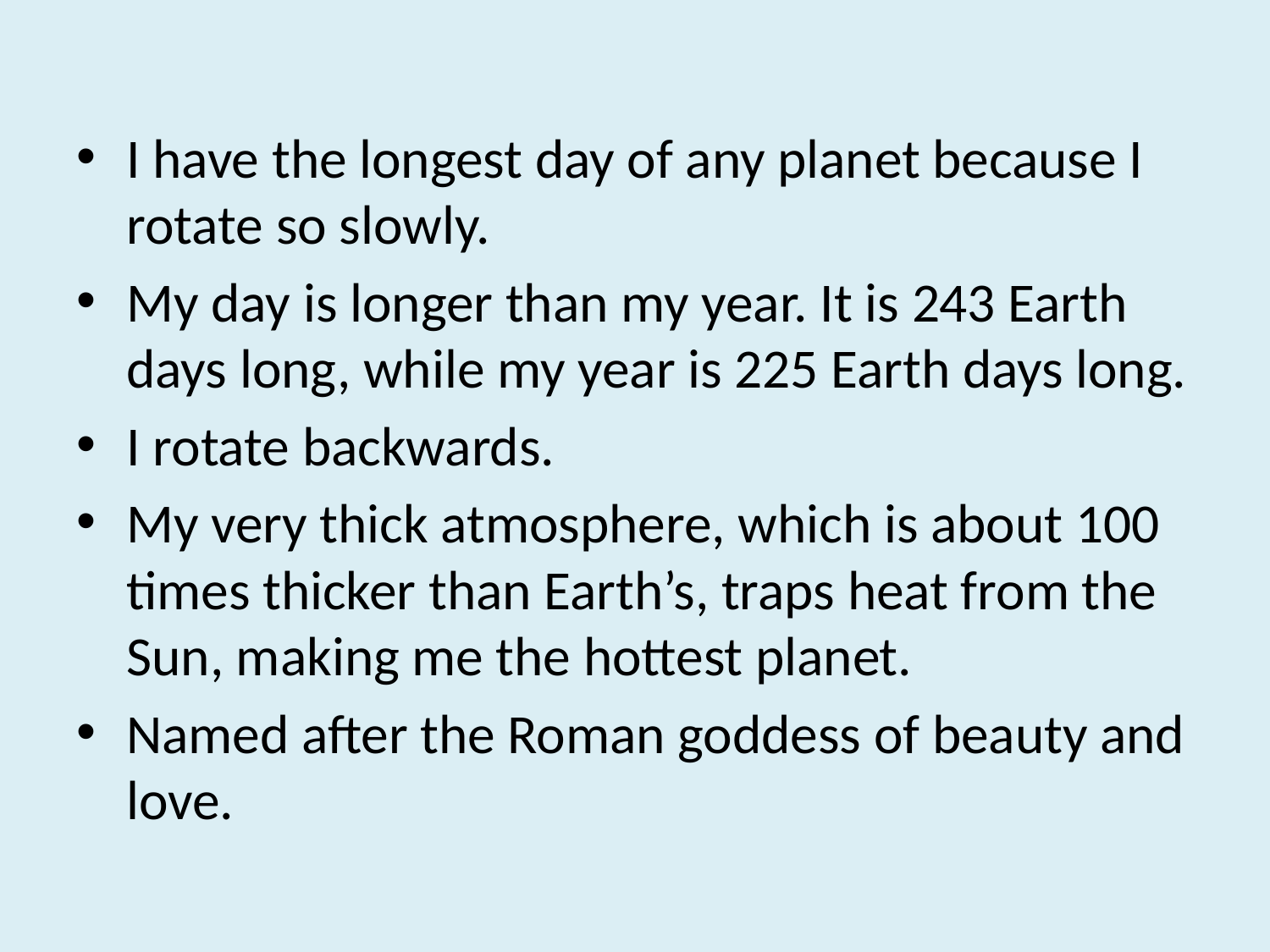

I have the longest day of any planet because I rotate so slowly.
My day is longer than my year. It is 243 Earth days long, while my year is 225 Earth days long.
I rotate backwards.
My very thick atmosphere, which is about 100 times thicker than Earth’s, traps heat from the Sun, making me the hottest planet.
Named after the Roman goddess of beauty and love.